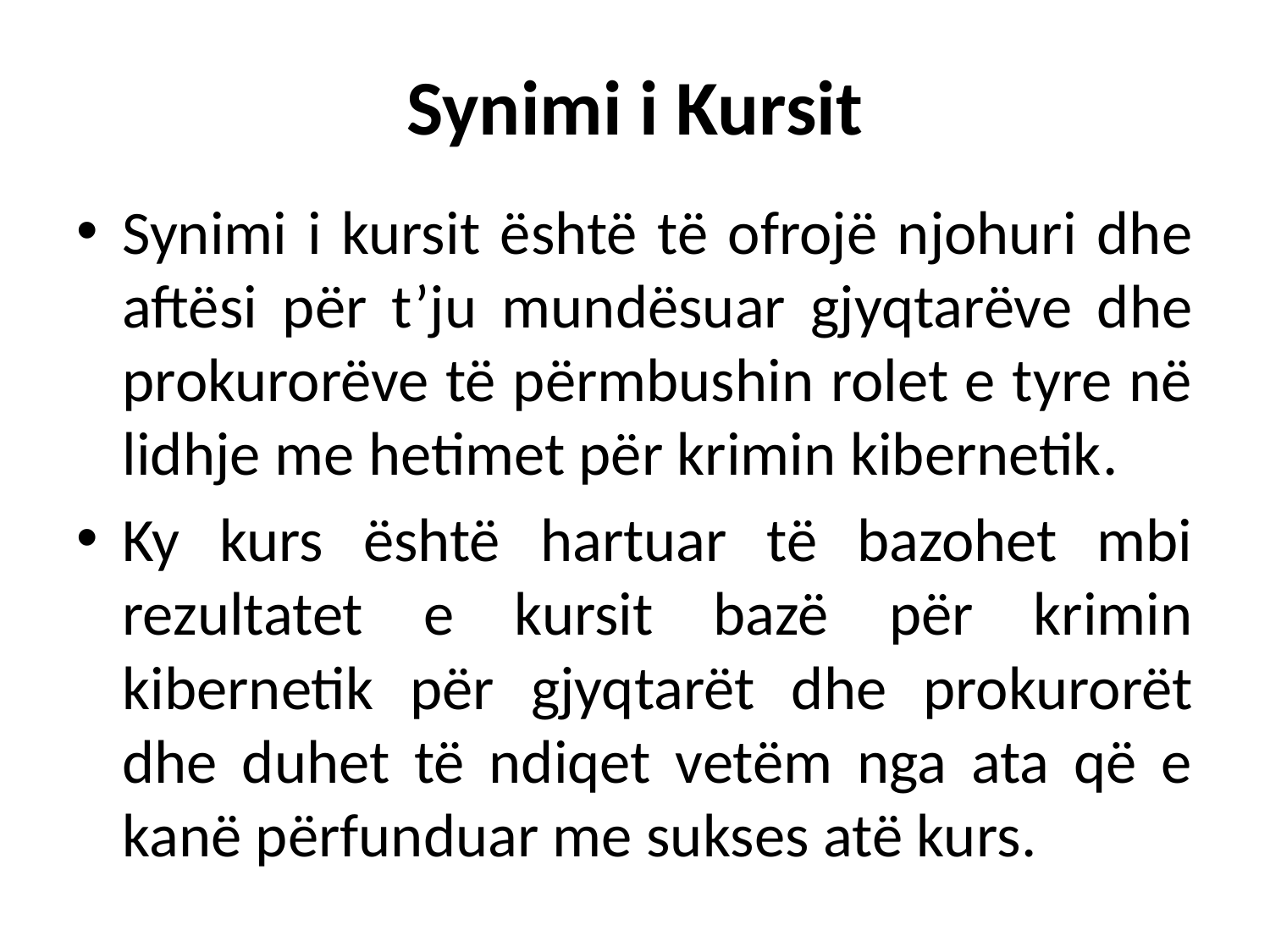

# Synimi i Kursit
Synimi i kursit është të ofrojë njohuri dhe aftësi për t’ju mundësuar gjyqtarëve dhe prokurorëve të përmbushin rolet e tyre në lidhje me hetimet për krimin kibernetik.
Ky kurs është hartuar të bazohet mbi rezultatet e kursit bazë për krimin kibernetik për gjyqtarët dhe prokurorët dhe duhet të ndiqet vetëm nga ata që e kanë përfunduar me sukses atë kurs.